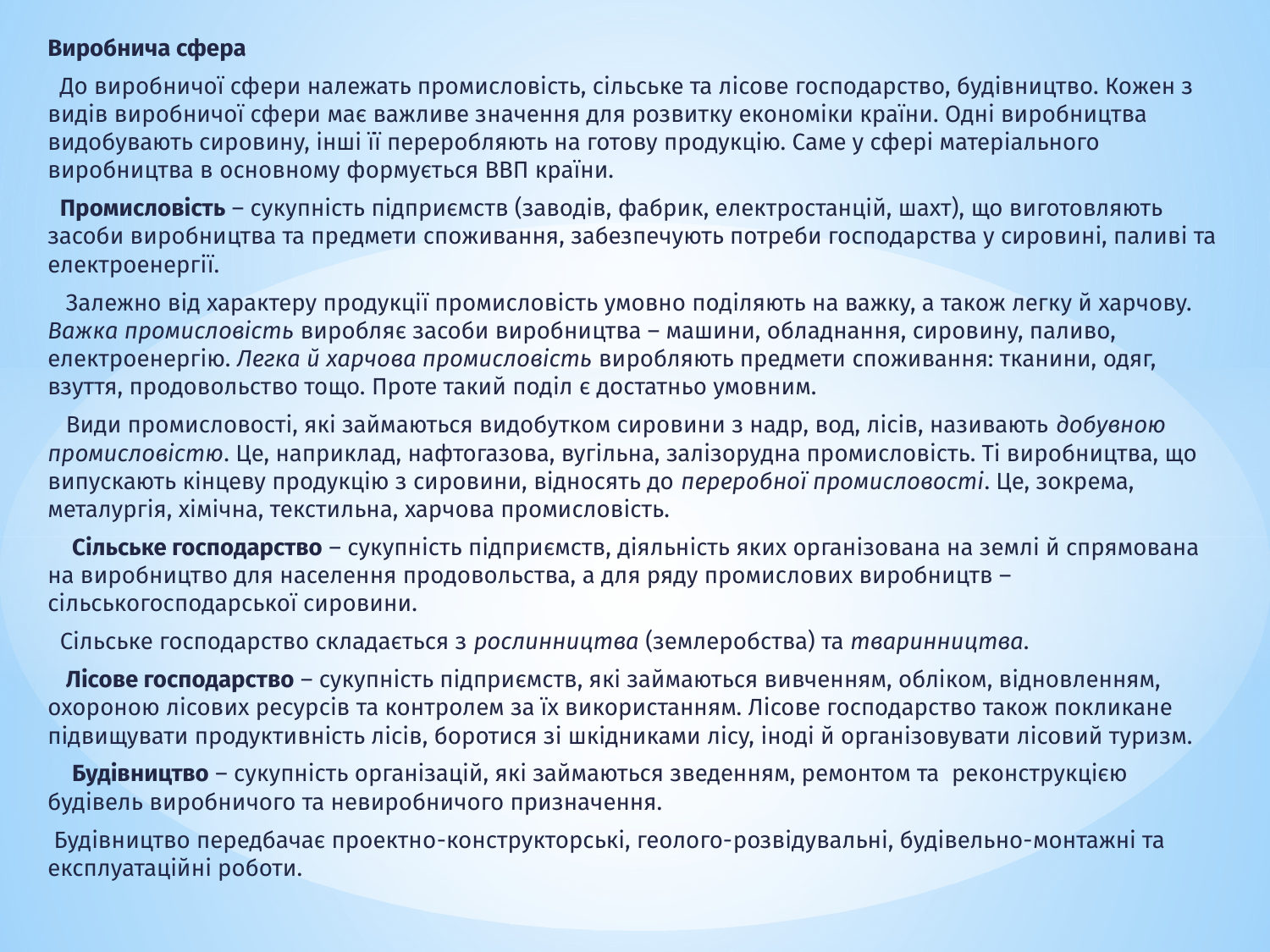

Виробнича сфера
  До виробничої сфери належать промисловість, сільське та лісове господарство, будівництво. Кожен з видів виробничої сфери має важливе значення для розвитку економіки країни. Одні виробництва видобувають сировину, інші її переробляють на готову продукцію. Саме у сфері матеріального виробництва в основному формується ВВП країни.
  Промисловість – сукупність підприємств (заводів, фабрик, електростанцій, шахт), що виготовляють засоби виробництва та предмети споживання, забезпечують потреби господарства у сировині, паливі та електроенергії.
   Залежно від характеру продукції промисловість умовно поділяють на важку, а також легку й харчову. Важка промисловість виробляє засоби виробництва – машини, обладнання, сировину, паливо, електроенергію. Легка й харчова промисловість виробляють предмети споживання: тканини, одяг, взуття, продовольство тощо. Проте такий поділ є достатньо умовним.
   Види промисловості, які займаються видобутком сировини з надр, вод, лісів, називають добувною промисловістю. Це, наприклад, нафтогазова, вугільна, залізорудна промисловість. Ті виробництва, що випускають кінцеву продукцію з сировини, відносять до переробної промисловості. Це, зокрема, металургія, хімічна, текстильна, харчова промисловість.
    Сільське господарство – сукупність підприємств, діяльність яких організована на землі й спрямована на виробництво для населення продовольства, а для ряду промислових виробництв – сільськогосподарської сировини.
  Сільське господарство складається з рослинництва (землеробства) та тваринництва.
   Лісове господарство – сукупність підприємств, які займаються вивченням, обліком, відновленням, охороною лісових ресурсів та контролем за їх використанням. Лісове господарство також покликане підвищувати продуктивність лісів, боротися зі шкідниками лісу, іноді й організовувати лісовий туризм.
    Будівництво – сукупність організацій, які займаються зведенням, ремонтом та  реконструкцією будівель виробничого та невиробничого призначення.
 Будівництво передбачає проектно­-конструкторські, геолого-­розвідувальні, будівельно-­монтажні та експлуатаційні роботи.